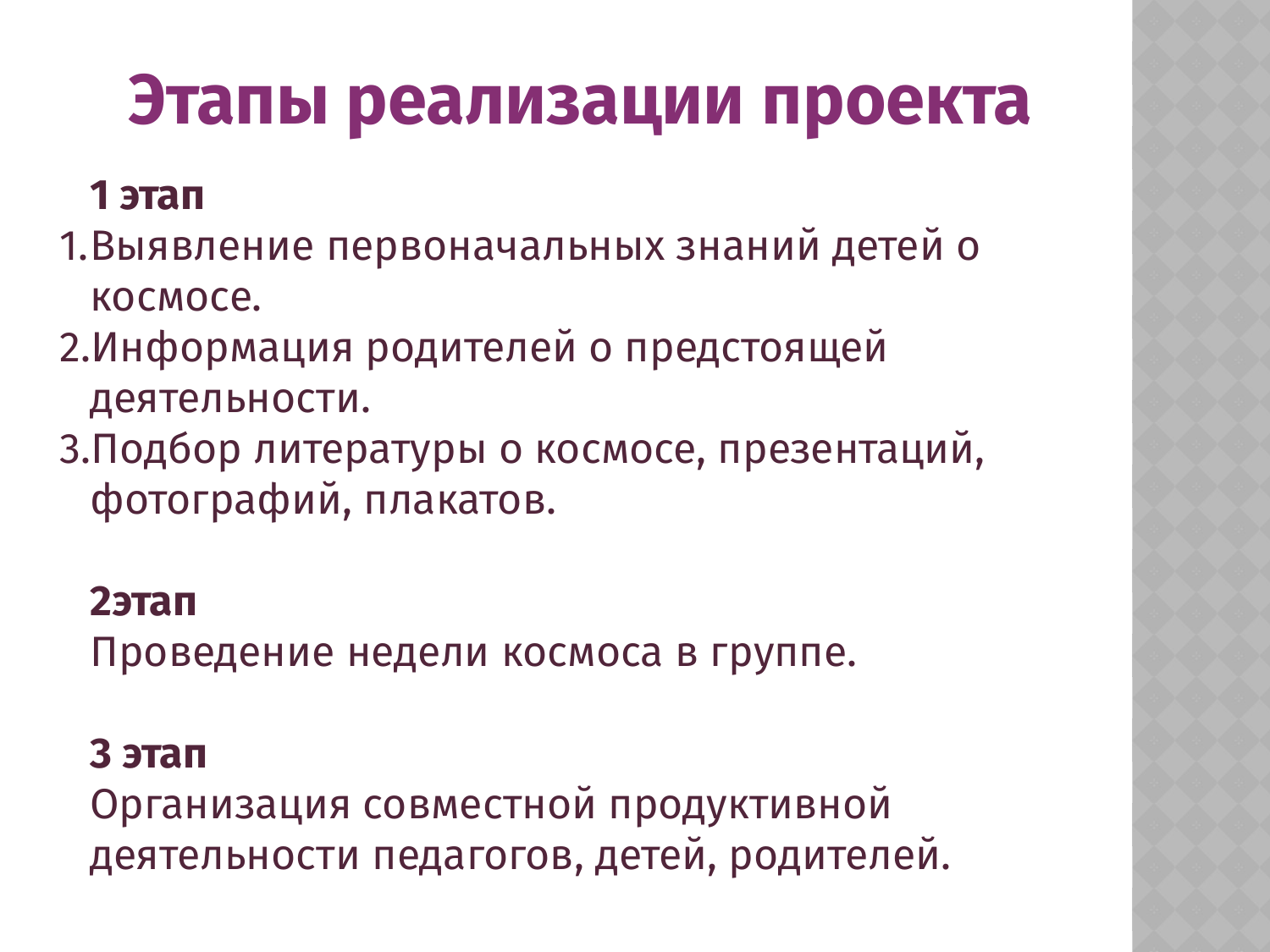

Этапы реализации проекта

1 этап
Выявление первоначальных знаний детей о космосе.
Информация родителей о предстоящей деятельности.
Подбор литературы о космосе, презентаций, фотографий, плакатов.

2этап
Проведение недели космоса в группе.

3 этап
Организация совместной продуктивной деятельности педагогов, детей, родителей.